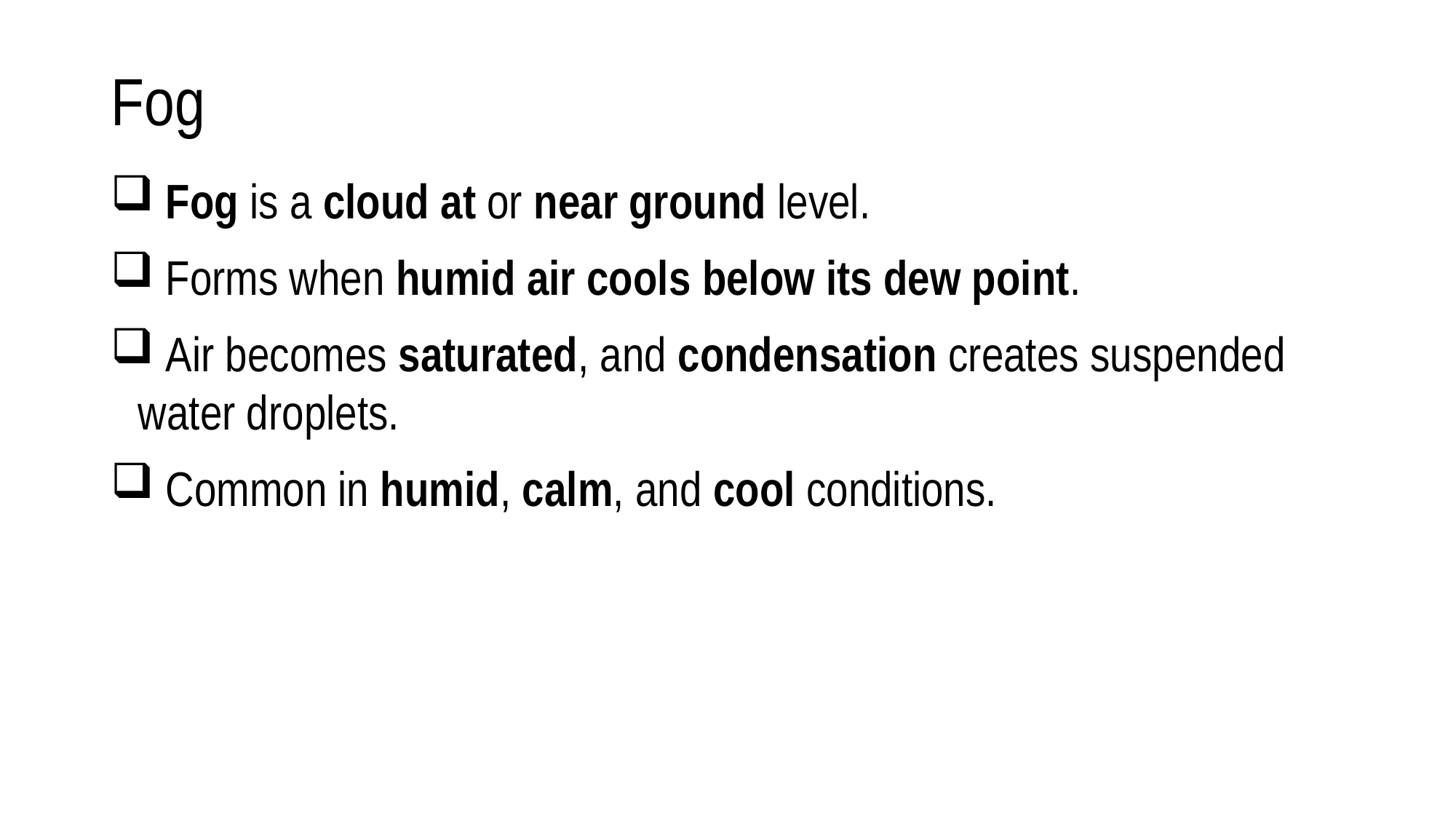

# Fog
 Fog is a cloud at or near ground level.
 Forms when humid air cools below its dew point.
 Air becomes saturated, and condensation creates suspended water droplets.
 Common in humid, calm, and cool conditions.